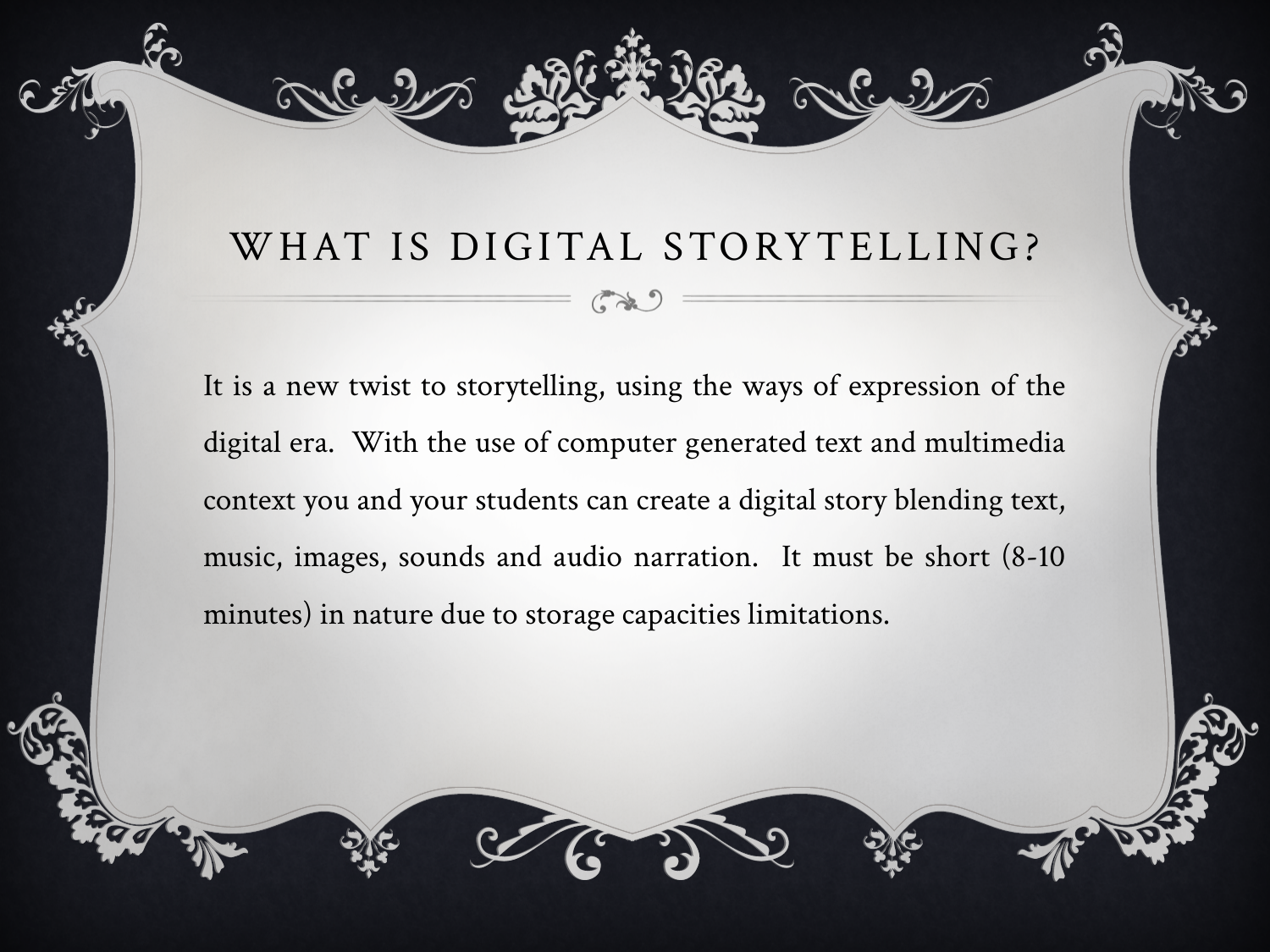

# What is digital storytelling?
It is a new twist to storytelling, using the ways of expression of the digital era.  With the use of computer generated text and multimedia context you and your students can create a digital story blending text, music, images, sounds and audio narration.  It must be short (8-10 minutes) in nature due to storage capacities limitations.